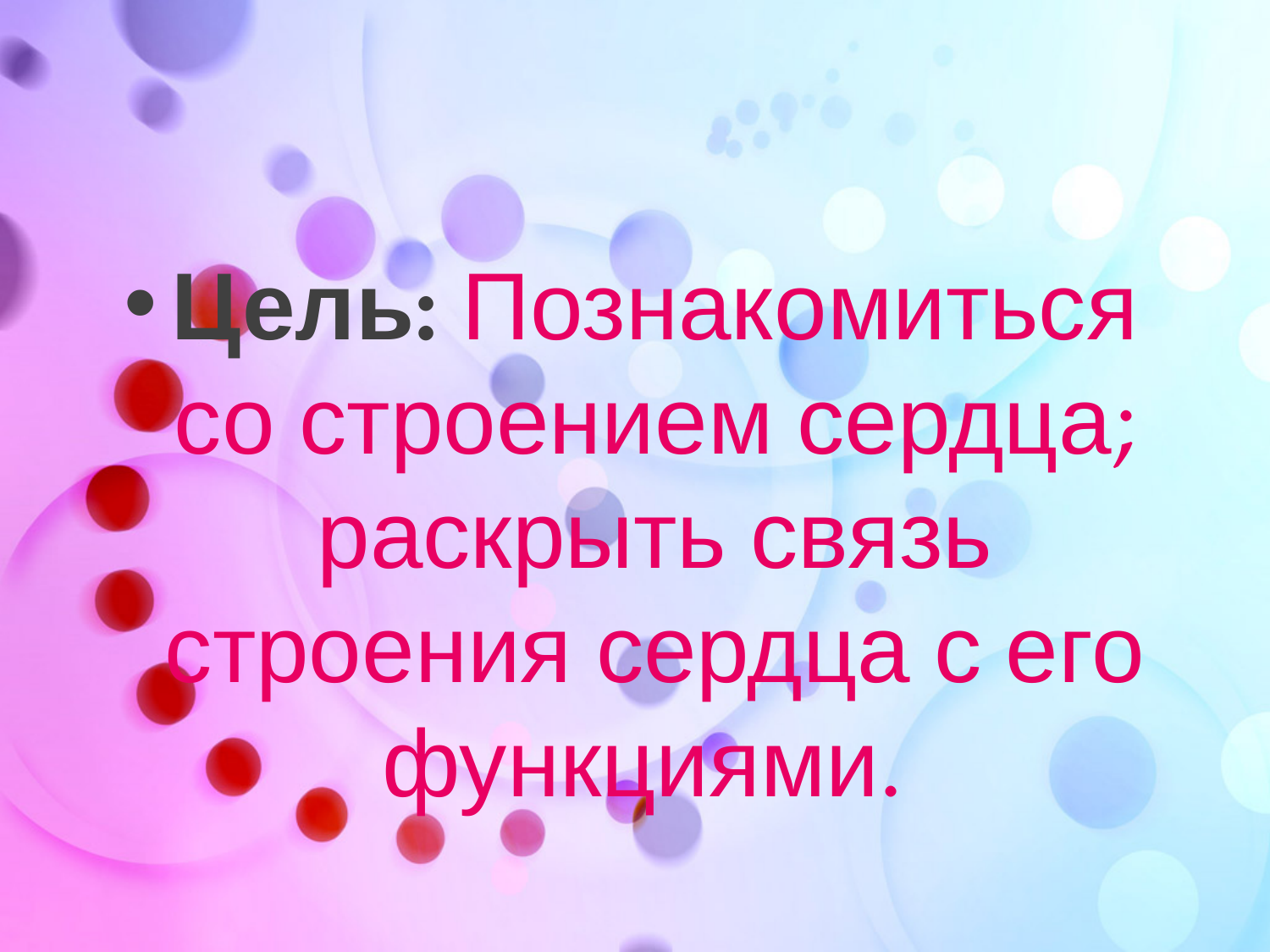

Цель: Познакомиться со строением сердца; раскрыть связь строения сердца с его функциями.